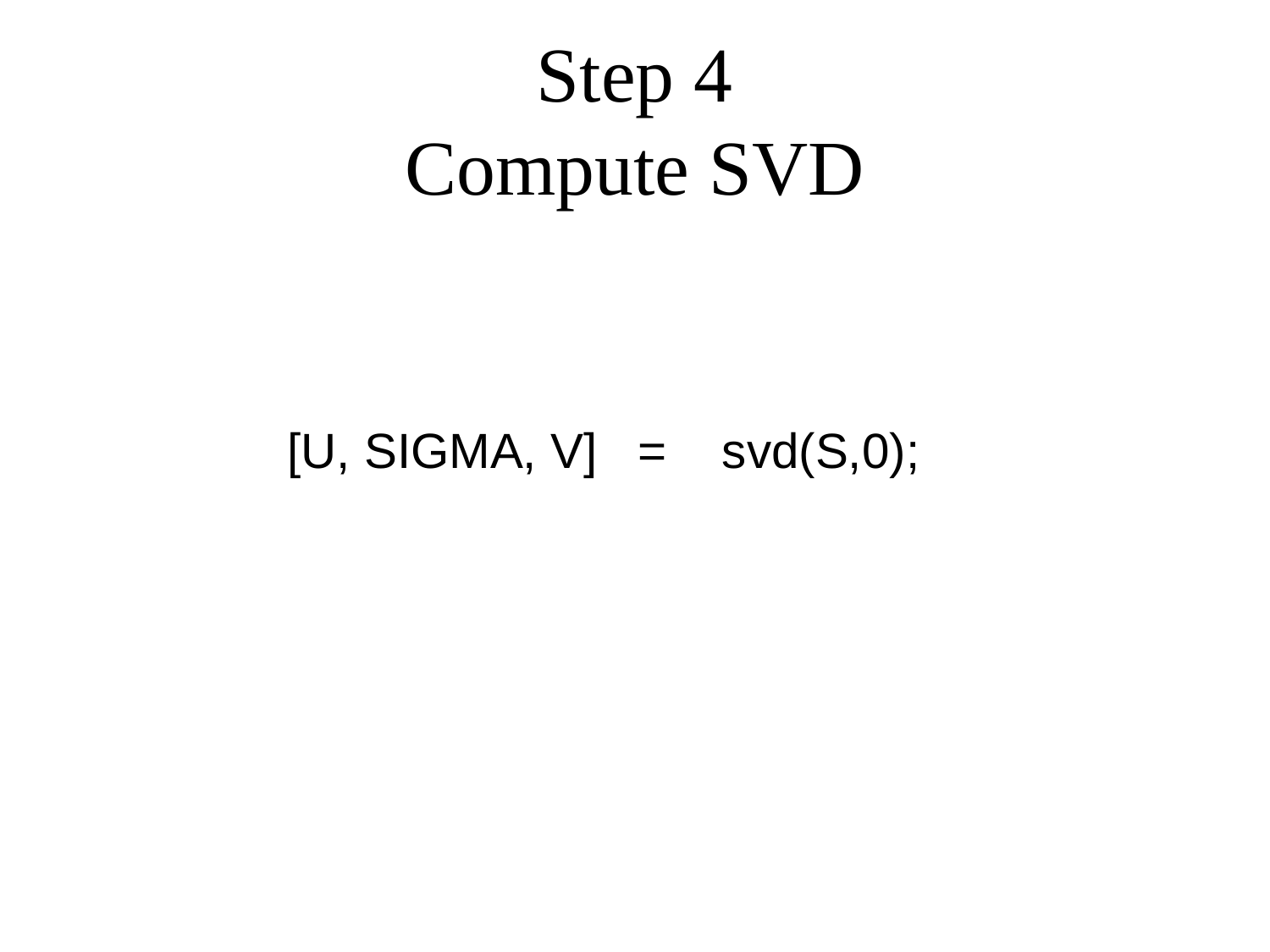

# Step 4 Compute SVD
[U, SIGMA, V]   =    svd(S,0);